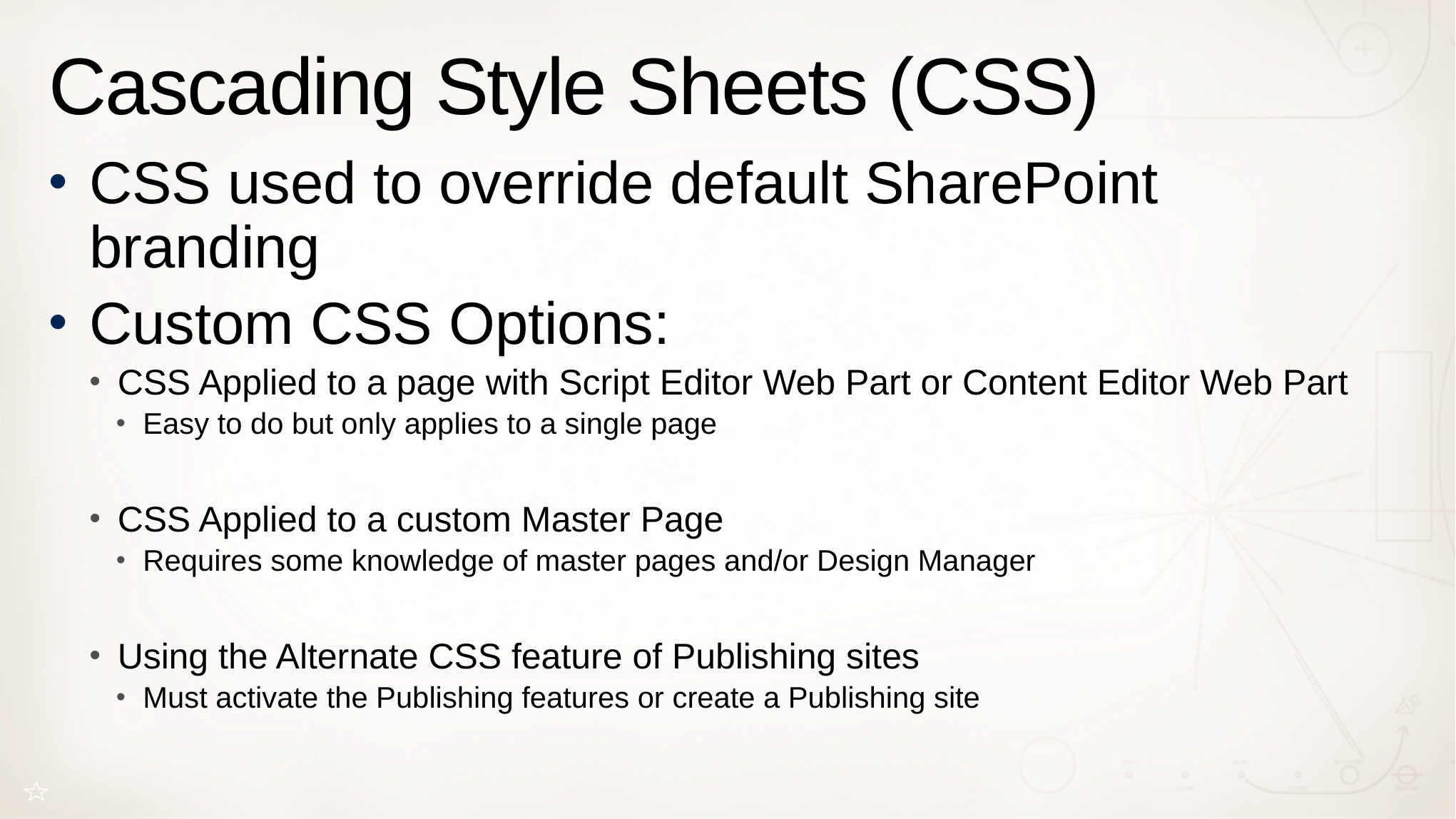

# Cascading Style Sheets (CSS)
CSS used to override default SharePoint branding
Custom CSS Options:
CSS Applied to a page with Script Editor Web Part or Content Editor Web Part
Easy to do but only applies to a single page

CSS Applied to a custom Master Page
Requires some knowledge of master pages and/or Design Manager

Using the Alternate CSS feature of Publishing sites
Must activate the Publishing features or create a Publishing site